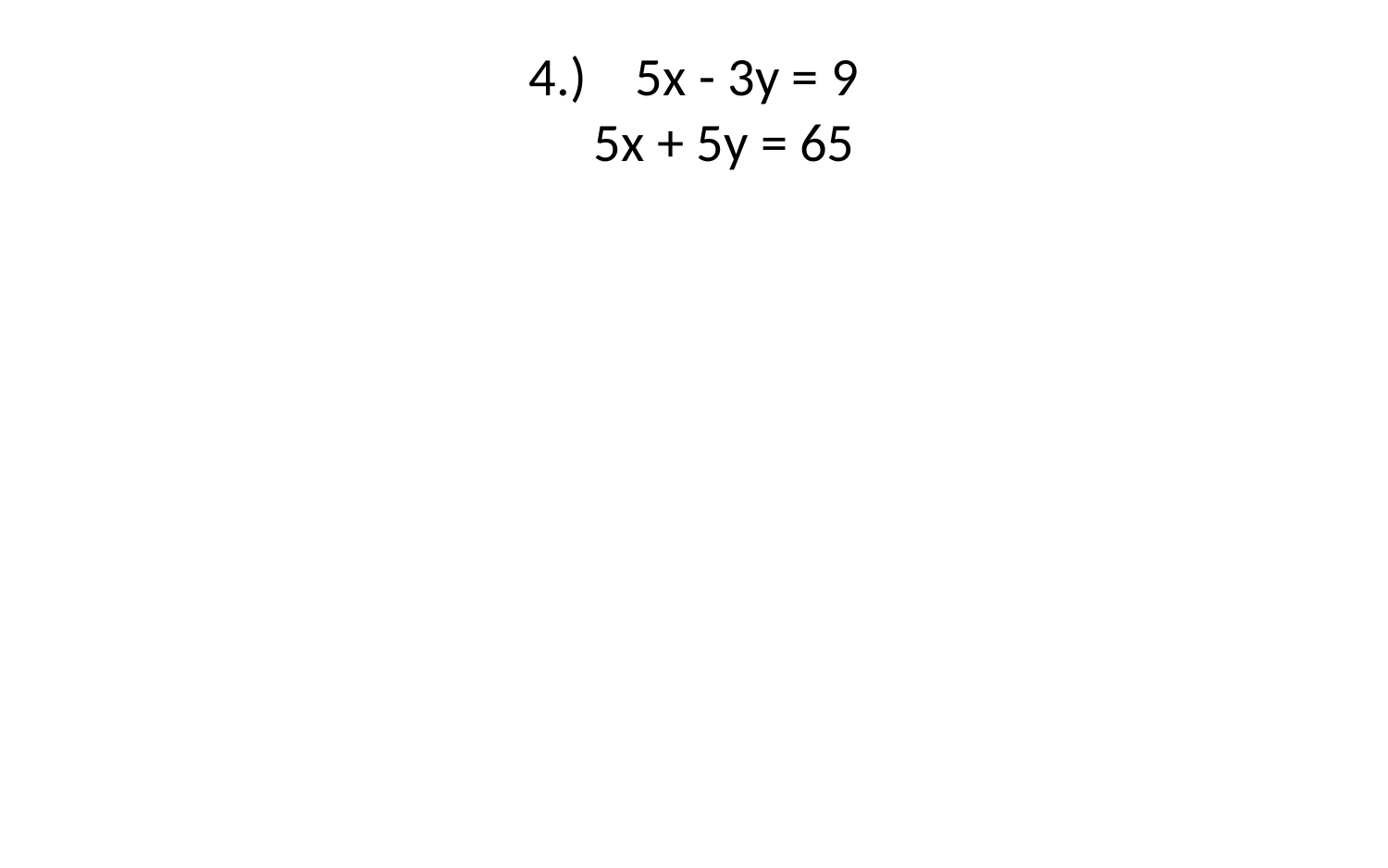

# 4.)    5x - 3y = 9       5x + 5y = 65